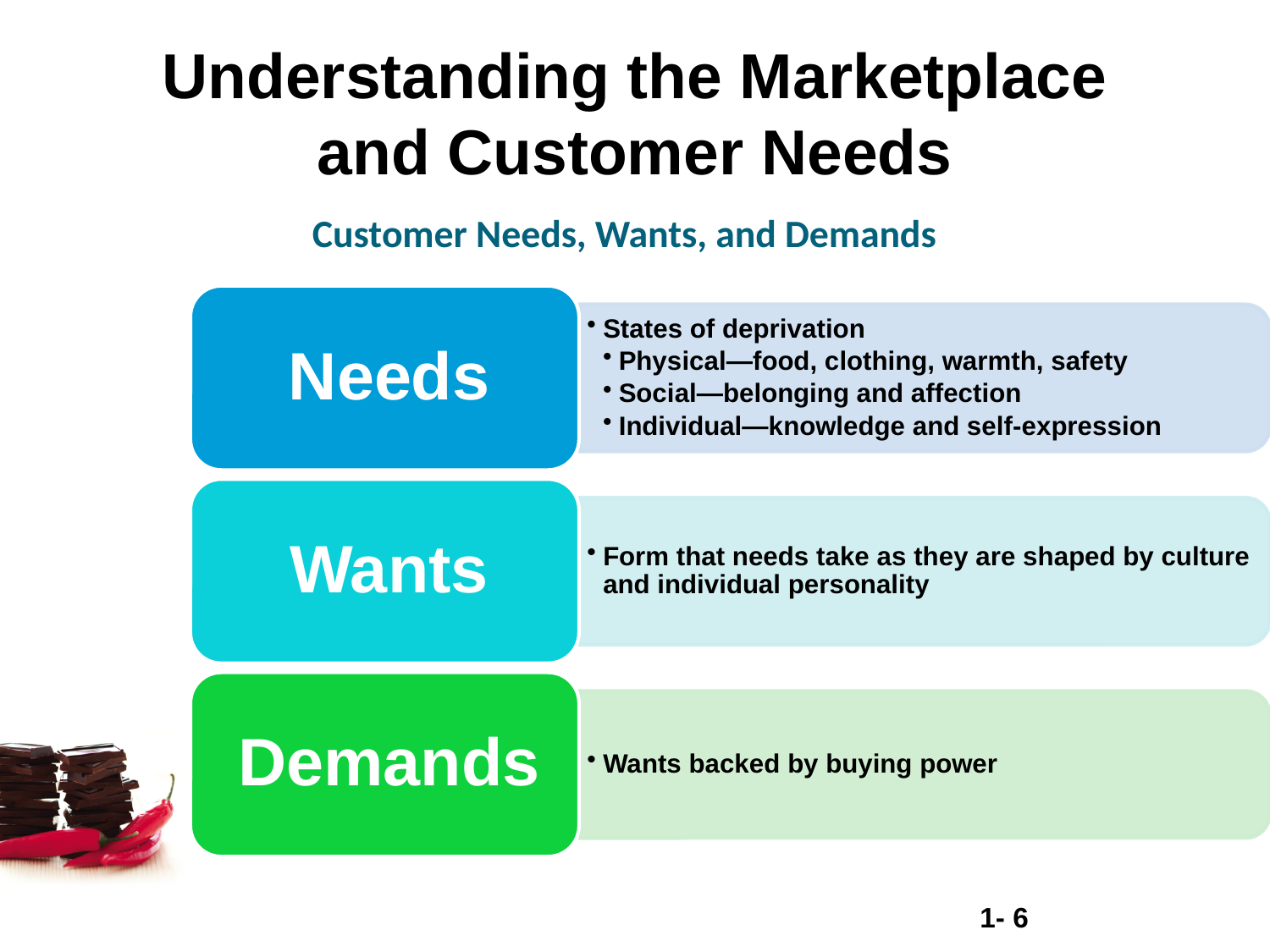

# Understanding the Marketplace and Customer Needs
Customer Needs, Wants, and Demands

States of deprivation
Physical—food, clothing, warmth, safety
Social—belonging and affection
Individual—knowledge and self-expression
Needs
Form that needs take as they are shaped by culture and individual personality
Wants
Wants backed by buying power
Demands